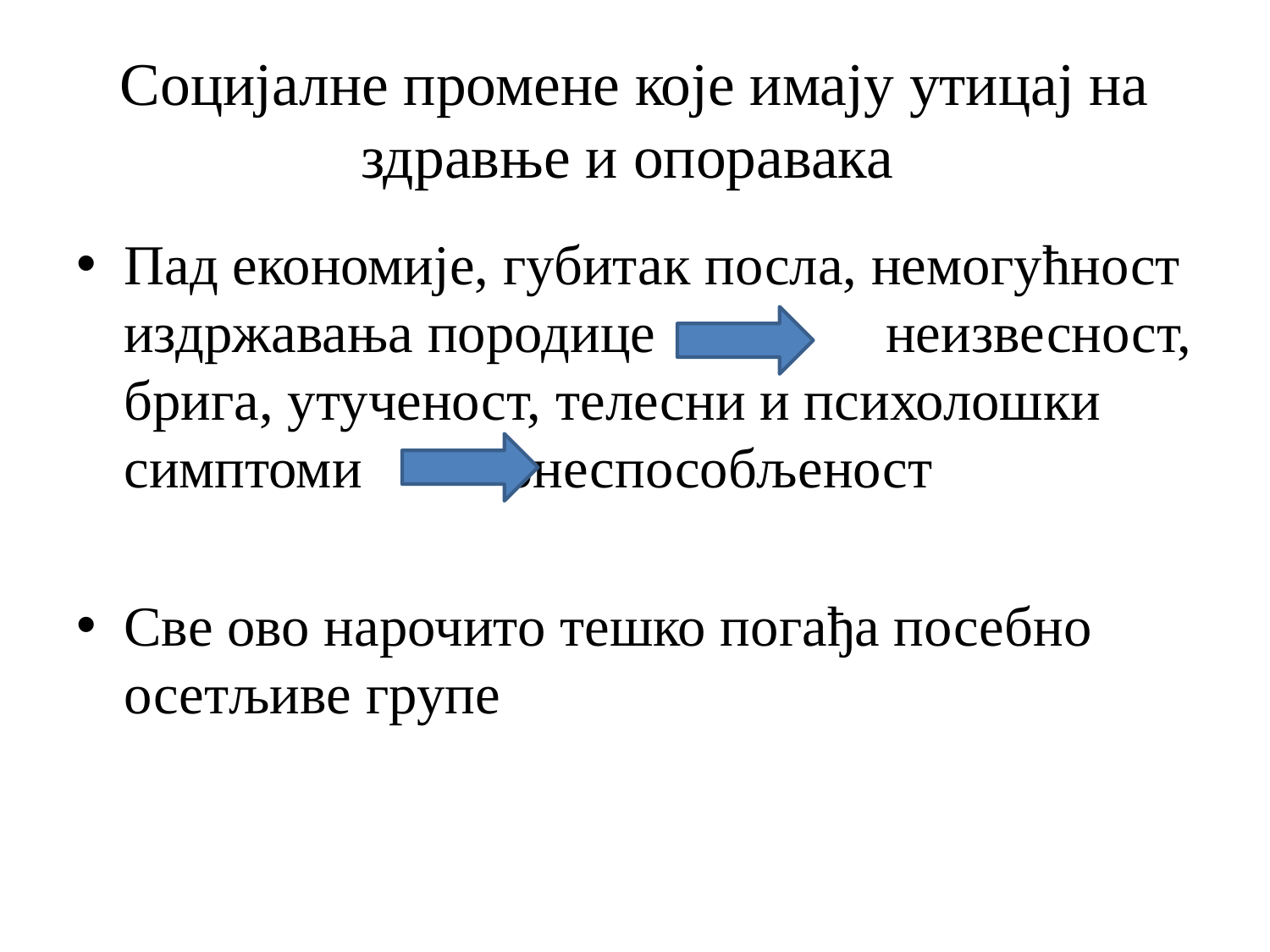

# Социјалне промене које имају утицај на здравње и опоравака
Пад економије, губитак посла, немогућност издржавања породице		неизвесност, брига, утученост, телесни и психолошки симптоми 		онеспособљеност

Све ово нарочито тешко погађа посебно осетљиве групе